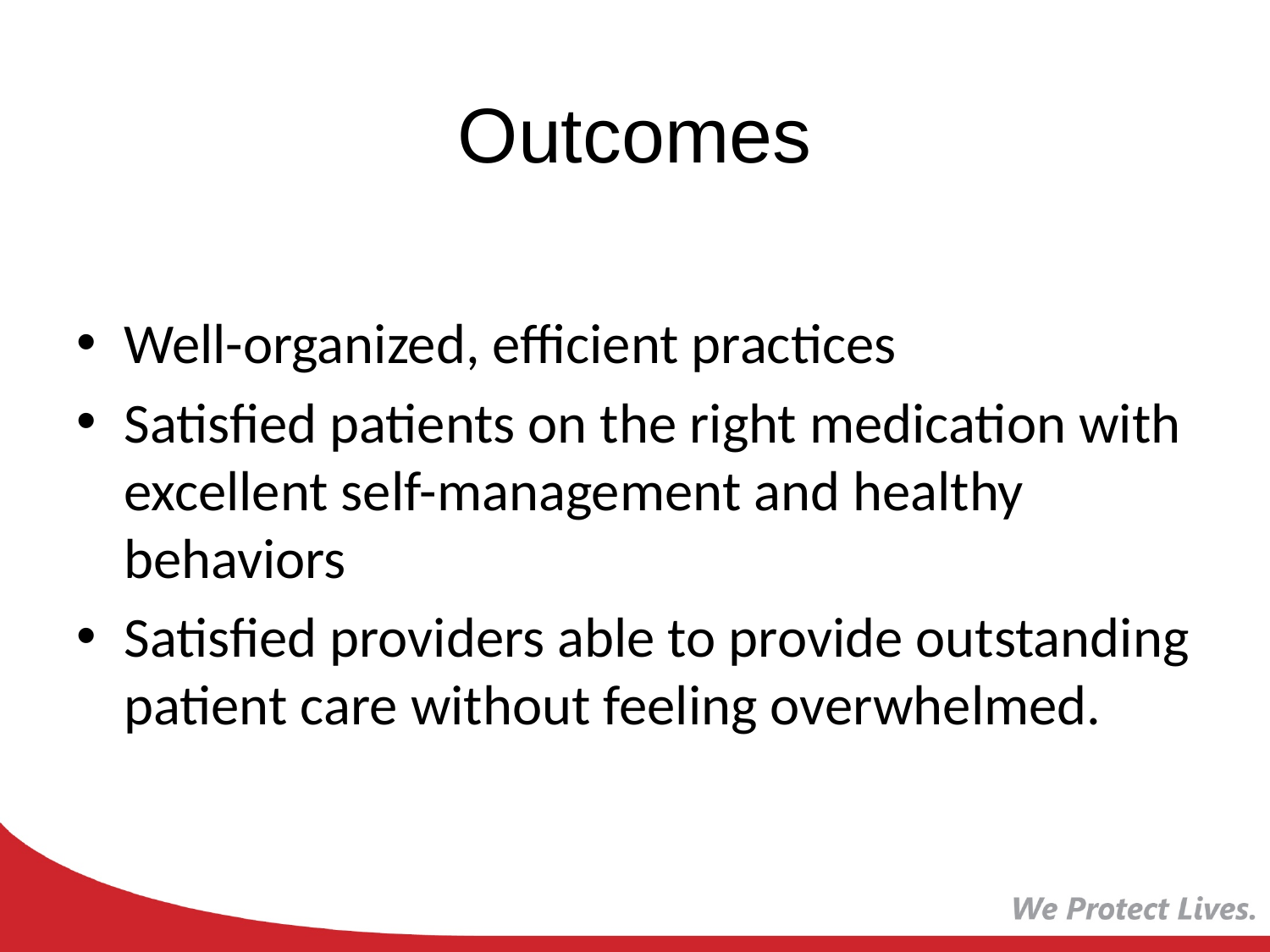

# Outcomes

Well-organized, efficient practices
Satisfied patients on the right medication with excellent self-management and healthy behaviors
Satisfied providers able to provide outstanding patient care without feeling overwhelmed.